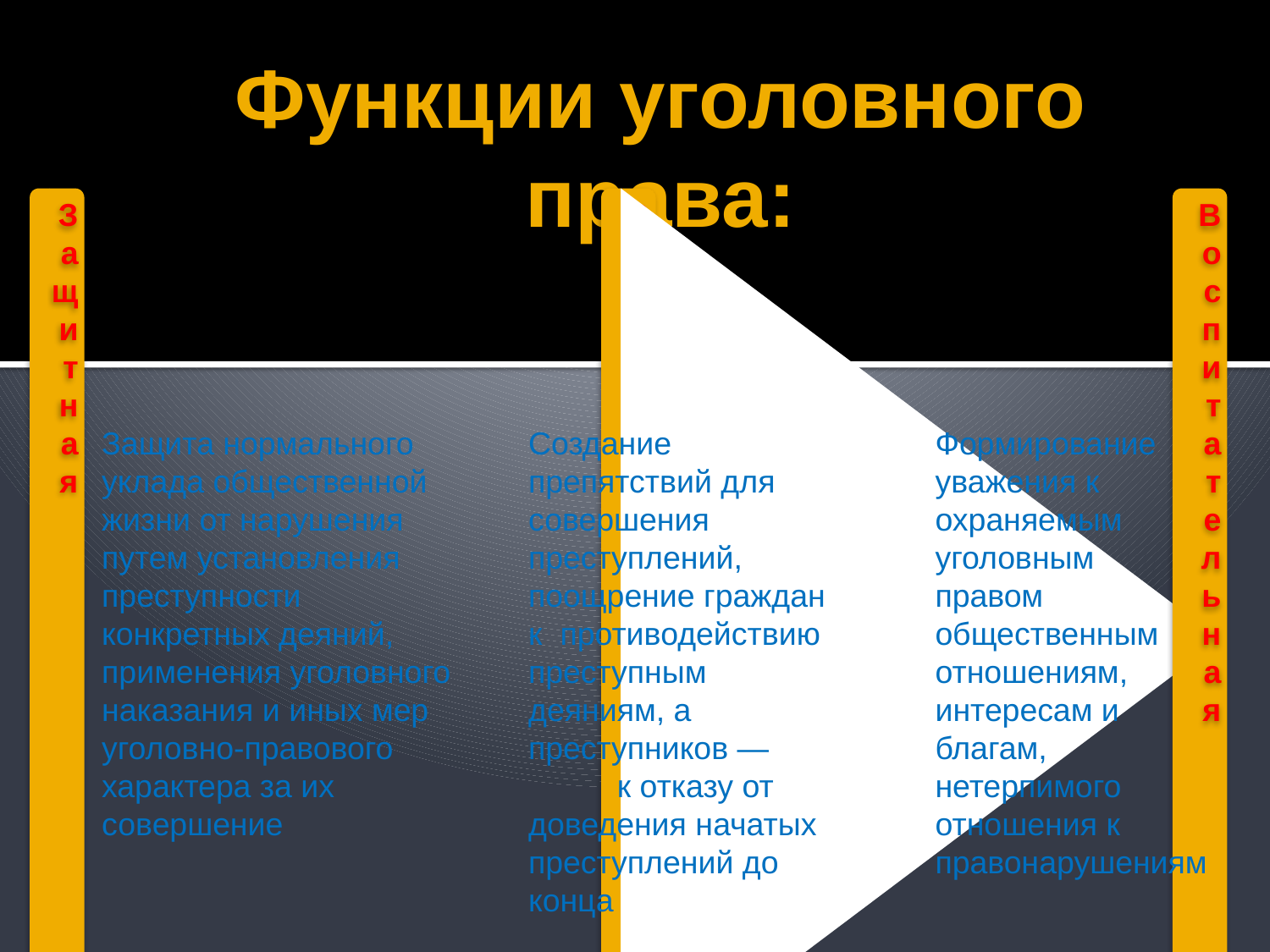

# Функции уголовного права:
Воспитательная
Защита нормального уклада общественной жизни от нарушения путем установления преступности
конкретных деяний, применения уголовного наказания и иных мер уголовно-правового характера за их совершение
Создание препятствий для совершения преступлений, поощрение граждан к  противодействию преступным деяниям, а преступников —                 к отказу от доведения начатых преступлений до конца
Формирование уважения к охраняемым уголовным правом общественным отношениям, интересам и благам, нетерпимого отношения к правонарушениям